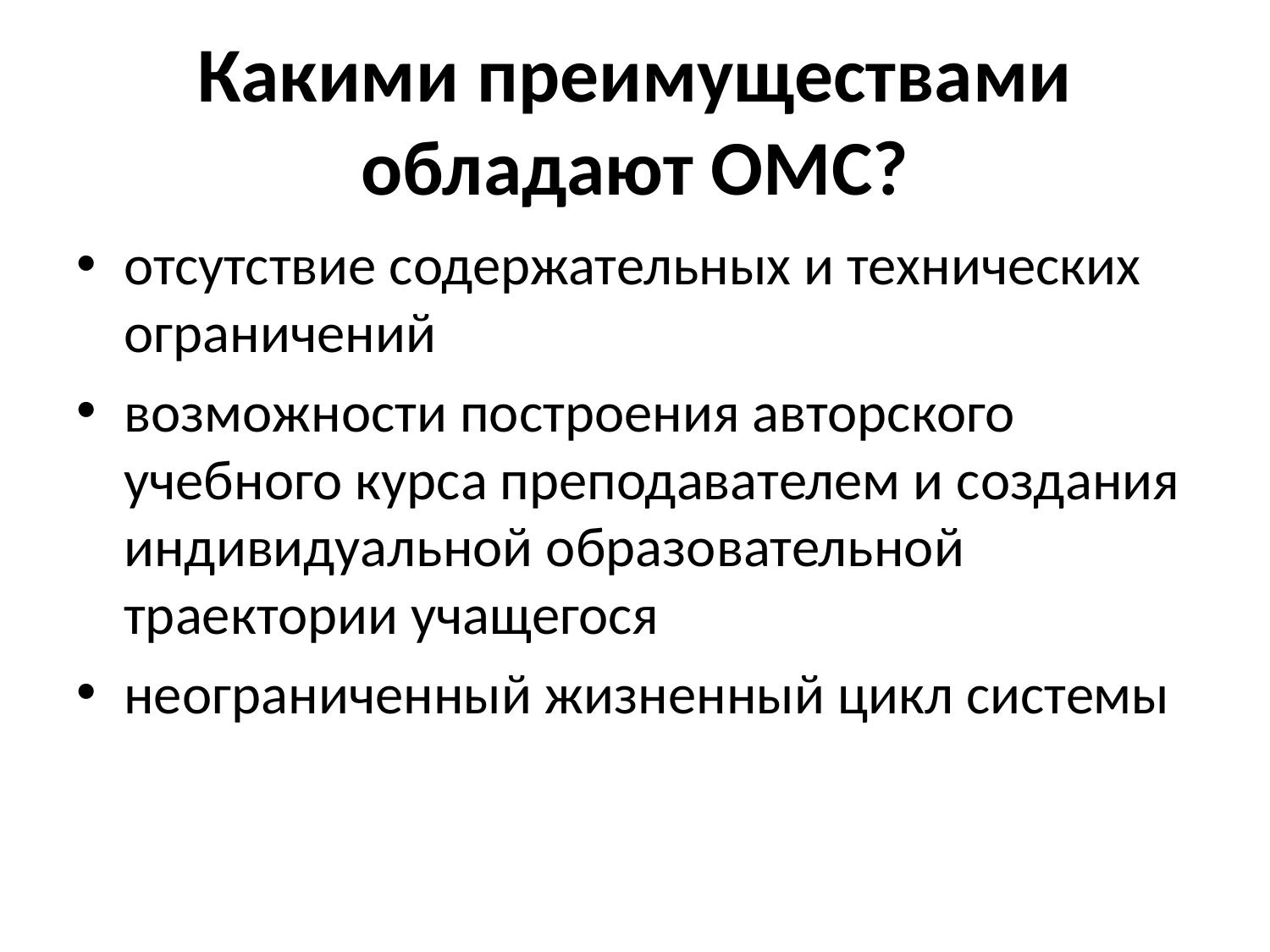

# Какими преимуществами обладают ОМС?
отсутствие содержательных и технических ограничений
возможности построения авторского учебного курса преподавателем и создания индивидуальной образовательной траектории учащегося
неограниченный жизненный цикл системы